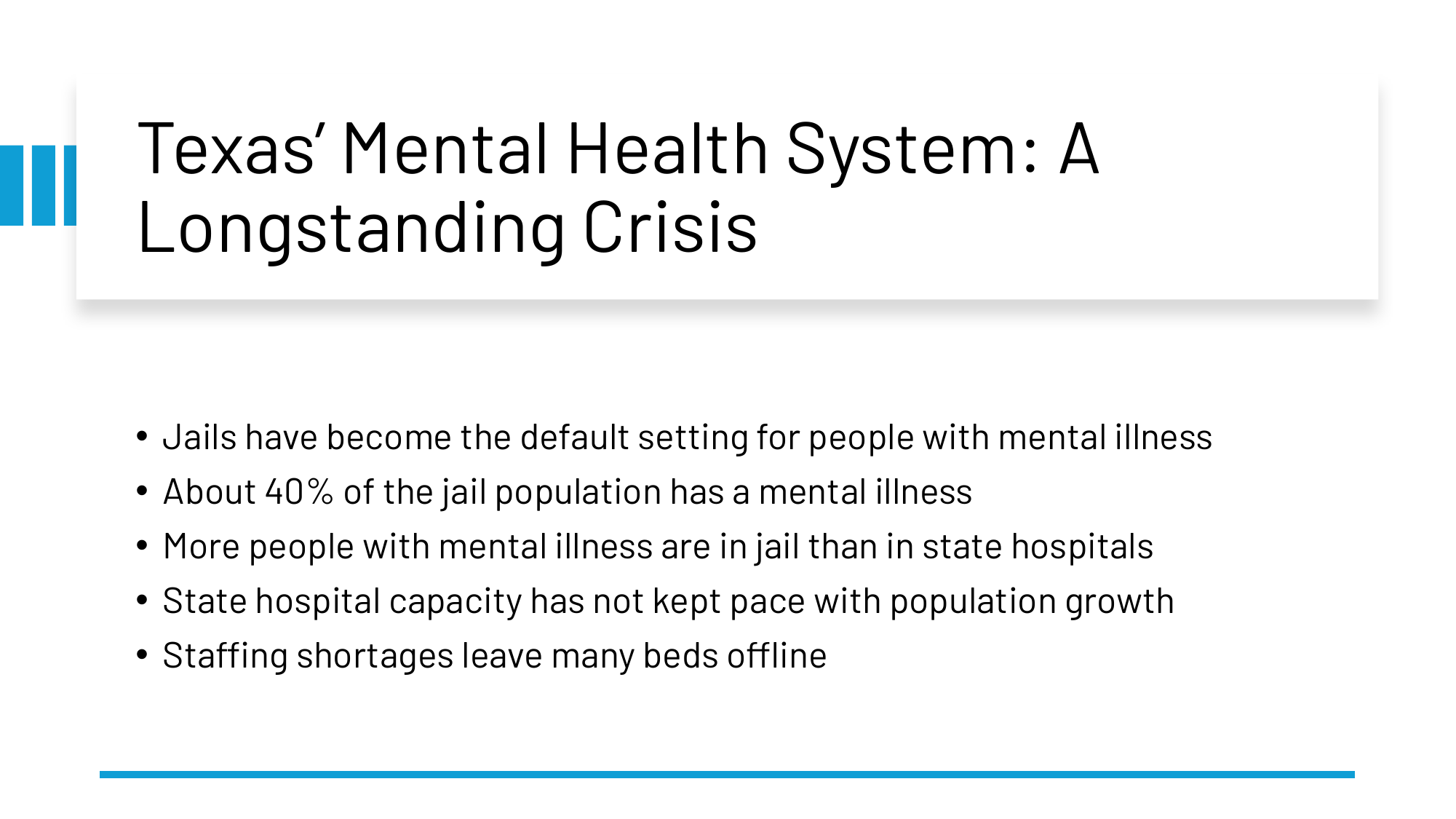

# Texas’ Mental Health System: A Longstanding Crisis

Jails have become the default setting for people with mental illness
About 40% of the jail population has a mental illness
More people with mental illness are in jail than in state hospitals
State hospital capacity has not kept pace with population growth
Staffing shortages leave many beds offline